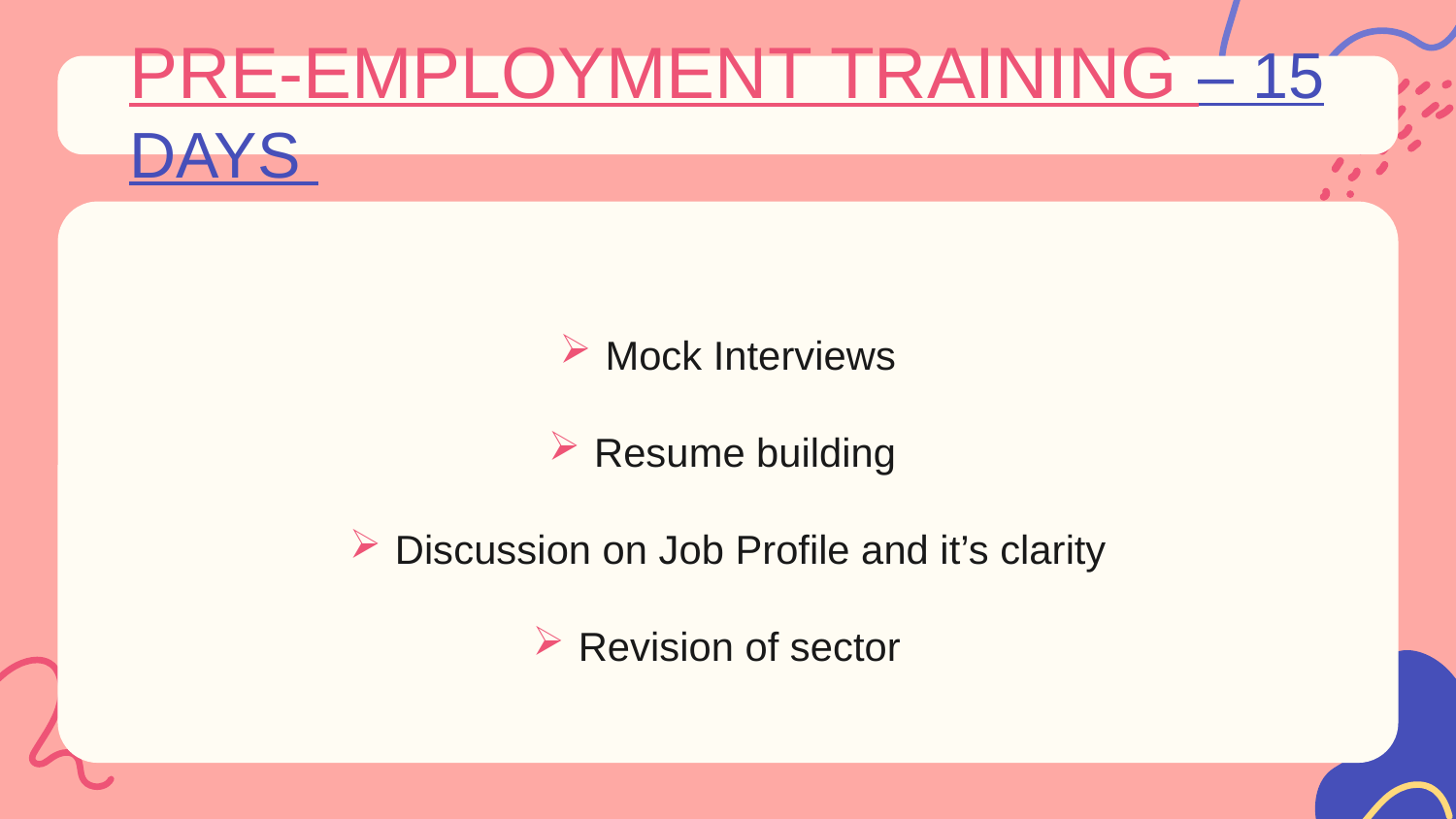

# PRE-EMPLOYMENT TRAINING – 15 DAYS
Mock Interviews
Resume building
Discussion on Job Profile and it’s clarity
Revision of sector